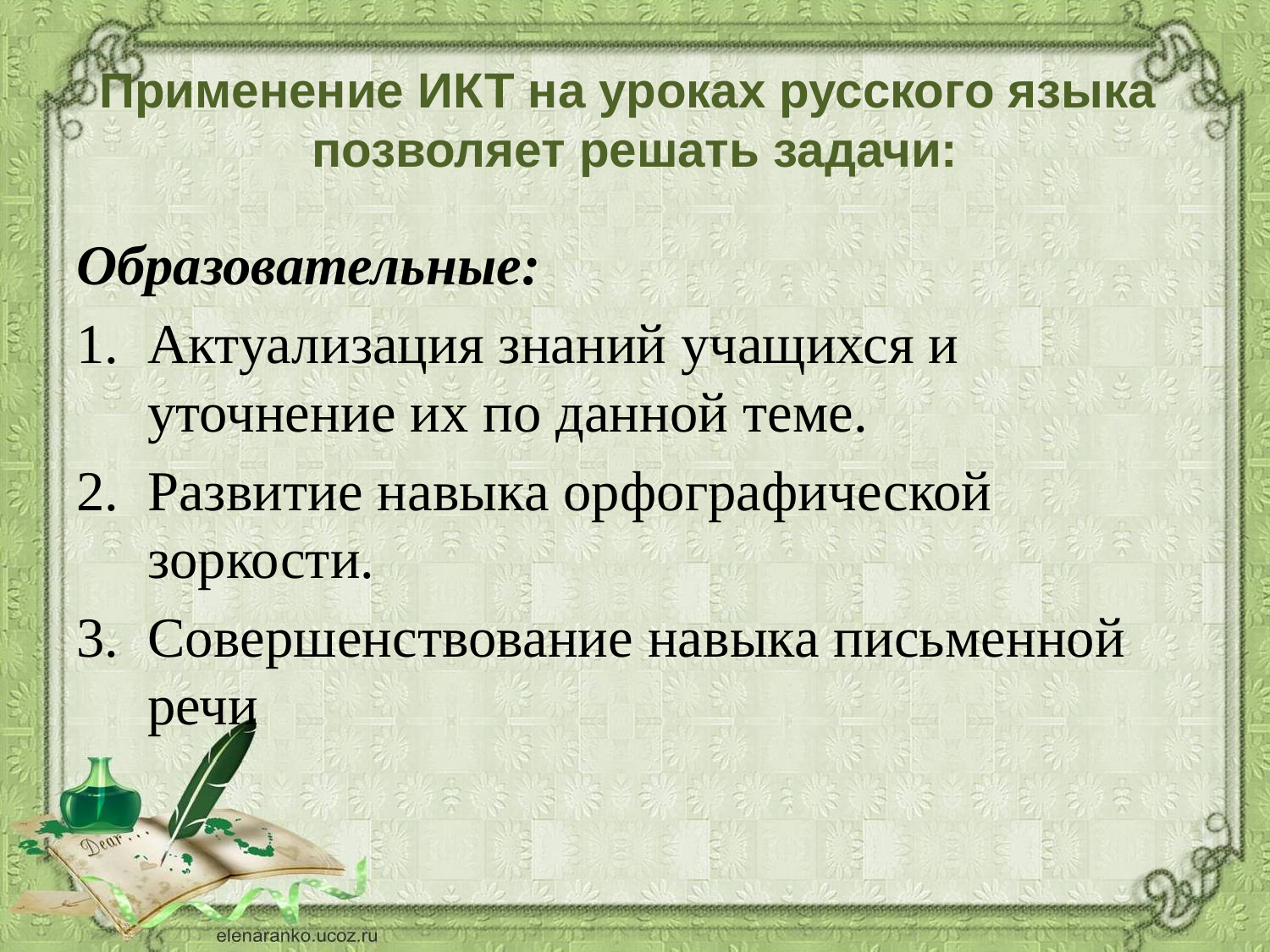

# Применение ИКТ на уроках русского языка  позволяет решать задачи:
Образовательные:
Актуализация знаний учащихся и уточнение их по данной теме.
Развитие навыка орфографической зоркости.
Совершенствование навыка письменной речи